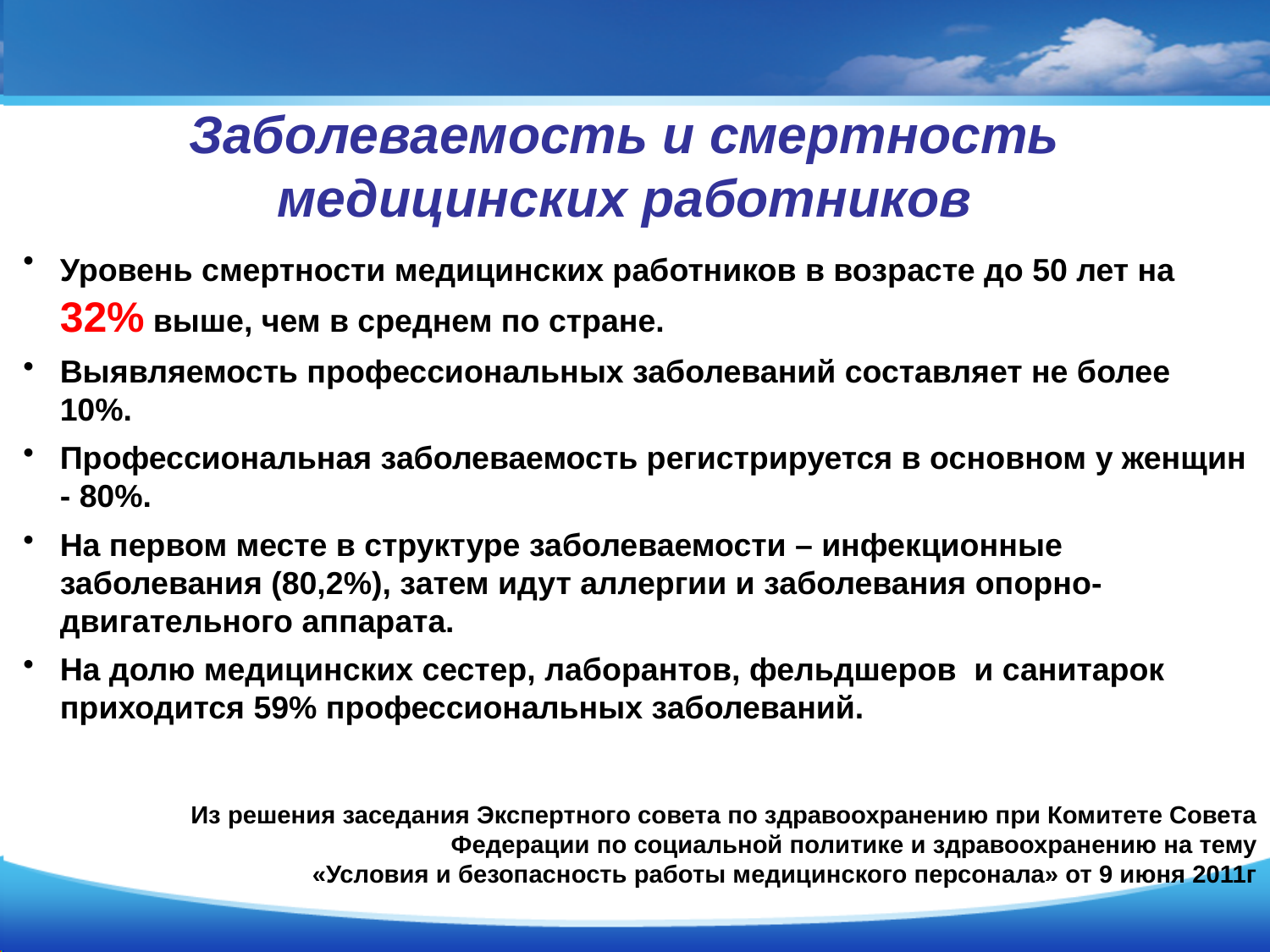

# Заболеваемость и смертность медицинских работников
Уровень смертности медицинских работников в возрасте до 50 лет на 32% выше, чем в среднем по стране.
Выявляемость профессиональных заболеваний составляет не более 10%.
Профессиональная заболеваемость регистрируется в основном у женщин - 80%.
На первом месте в структуре заболеваемости – инфекционные заболевания (80,2%), затем идут аллергии и заболевания опорно-двигательного аппарата.
На долю медицинских сестер, лаборантов, фельдшеров  и санитарок приходится 59% профессиональных заболеваний.
Из решения заседания Экспертного совета по здравоохранению при Комитете Совета Федерации по социальной политике и здравоохранению на тему
«Условия и безопасность работы медицинского персонала» от 9 июня 2011г